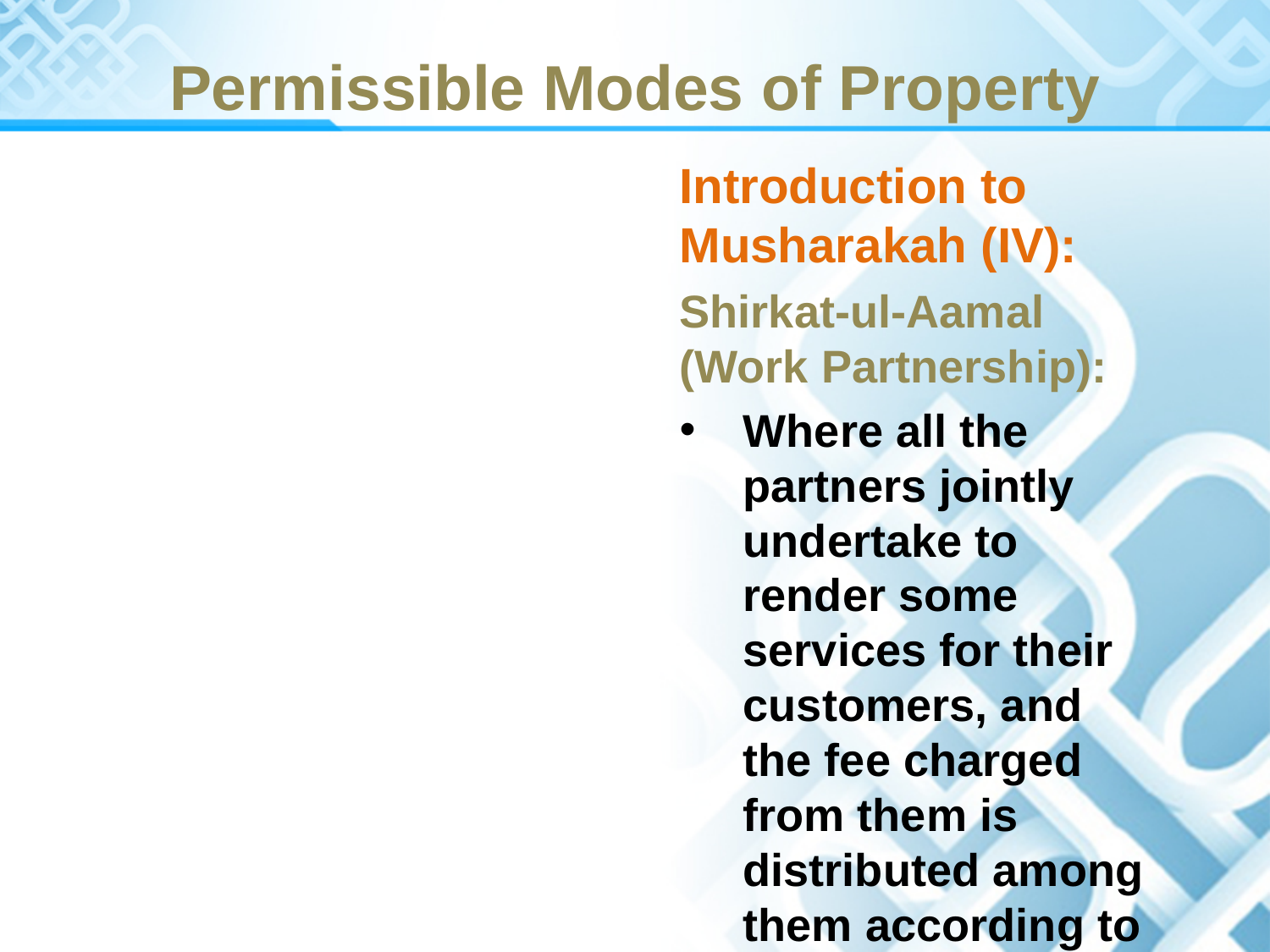

Permissible Modes of Property
Introduction to Musharakah (IV):
Shirkat-ul-Aamal (Work Partnership):
Where all the partners jointly undertake to render some services for their customers, and the fee charged from them is distributed among them according to an agreed ratio.